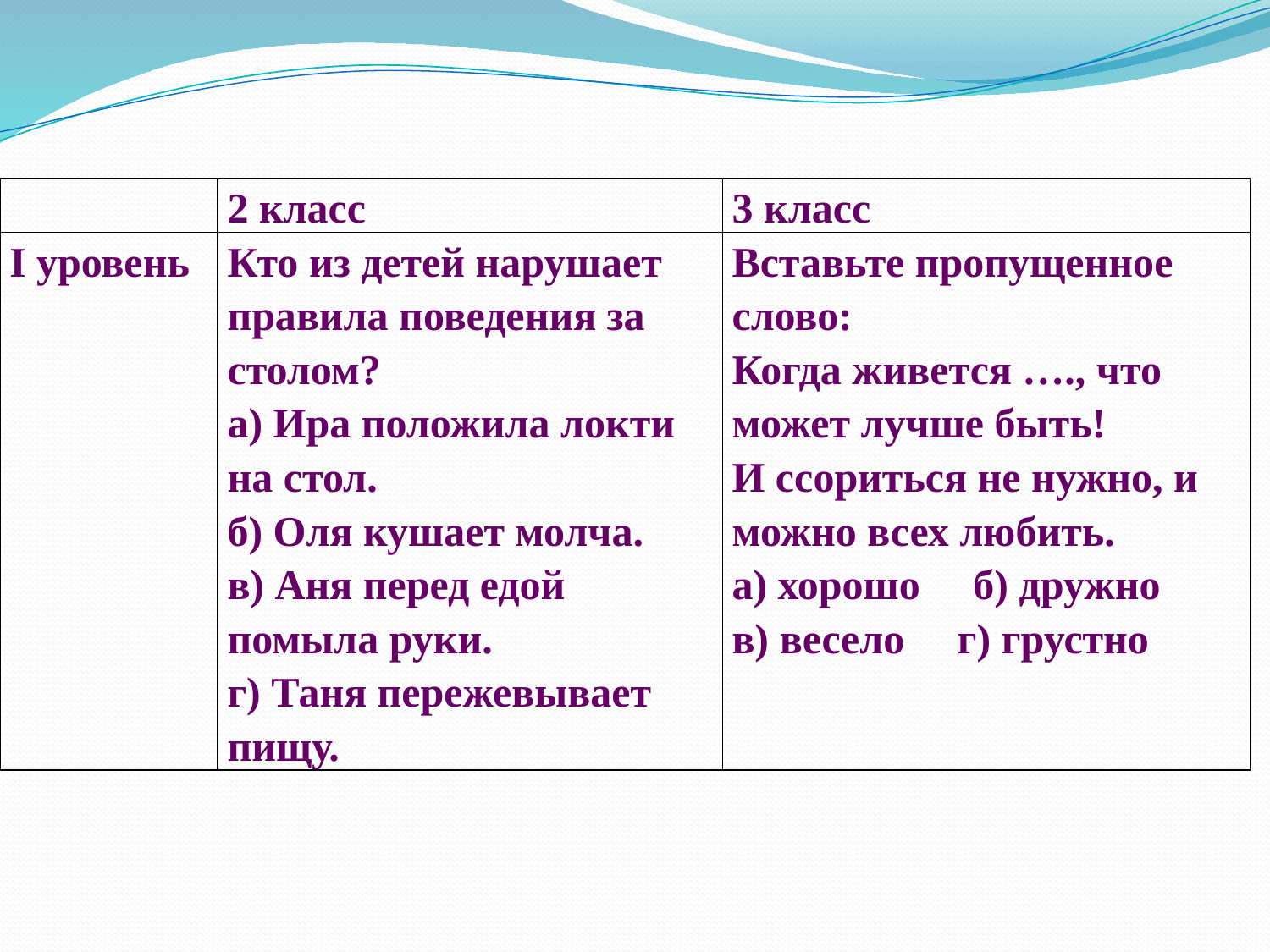

|  | 2 класс | 3 класс |
| --- | --- | --- |
| I уровень | Кто из детей нарушает правила поведения за столом? а) Ира положила локти на стол. б) Оля кушает молча. в) Аня перед едой помыла руки. г) Таня пережевывает пищу. | Вставьте пропущенное слово: Когда живется …., что может лучше быть! И ссориться не нужно, и можно всех любить. а) хорошо б) дружно в) весело г) грустно |